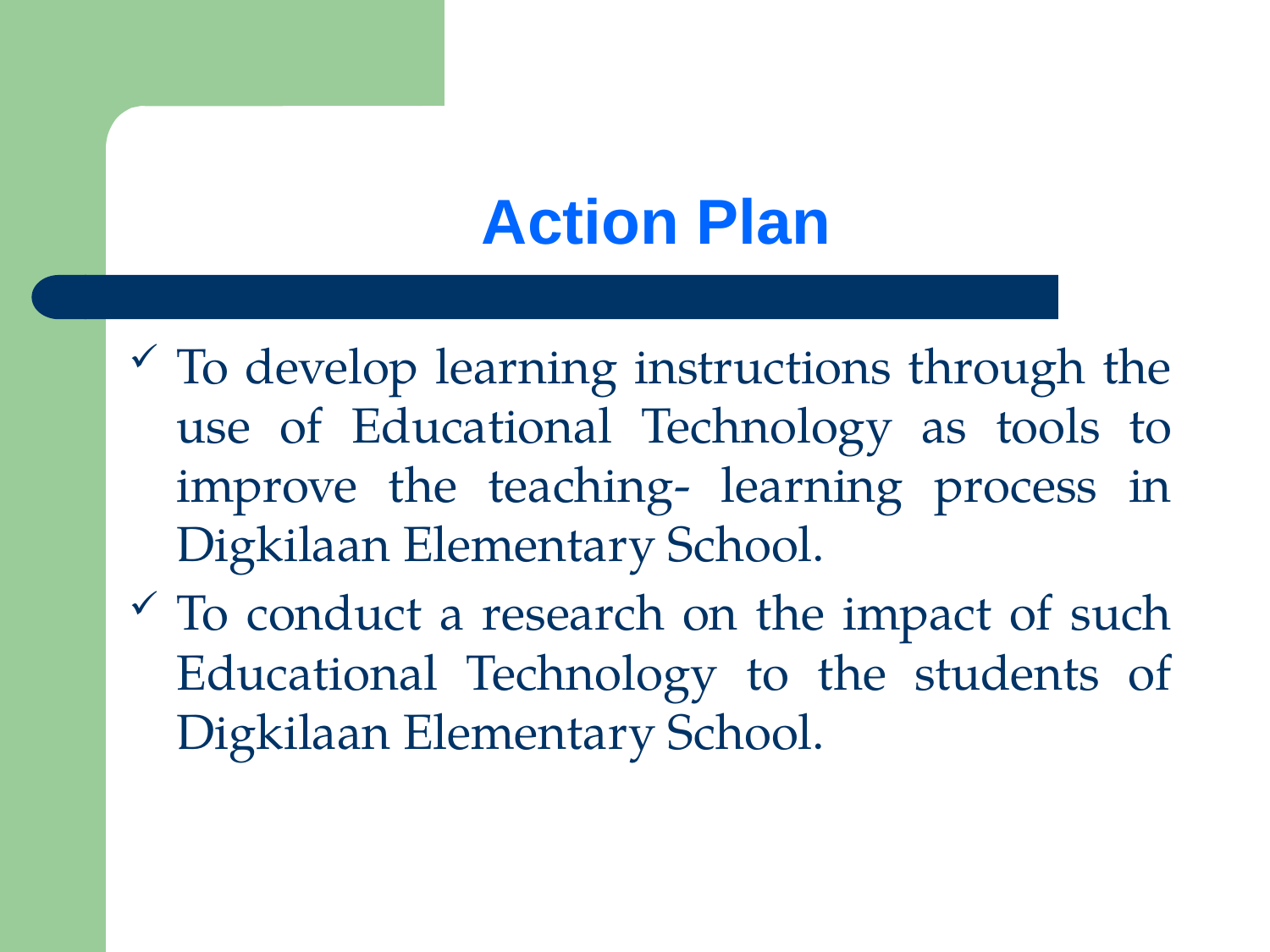

# Action Plan
To develop learning instructions through the use of Educational Technology as tools to improve the teaching- learning process in Digkilaan Elementary School.
To conduct a research on the impact of such Educational Technology to the students of Digkilaan Elementary School.